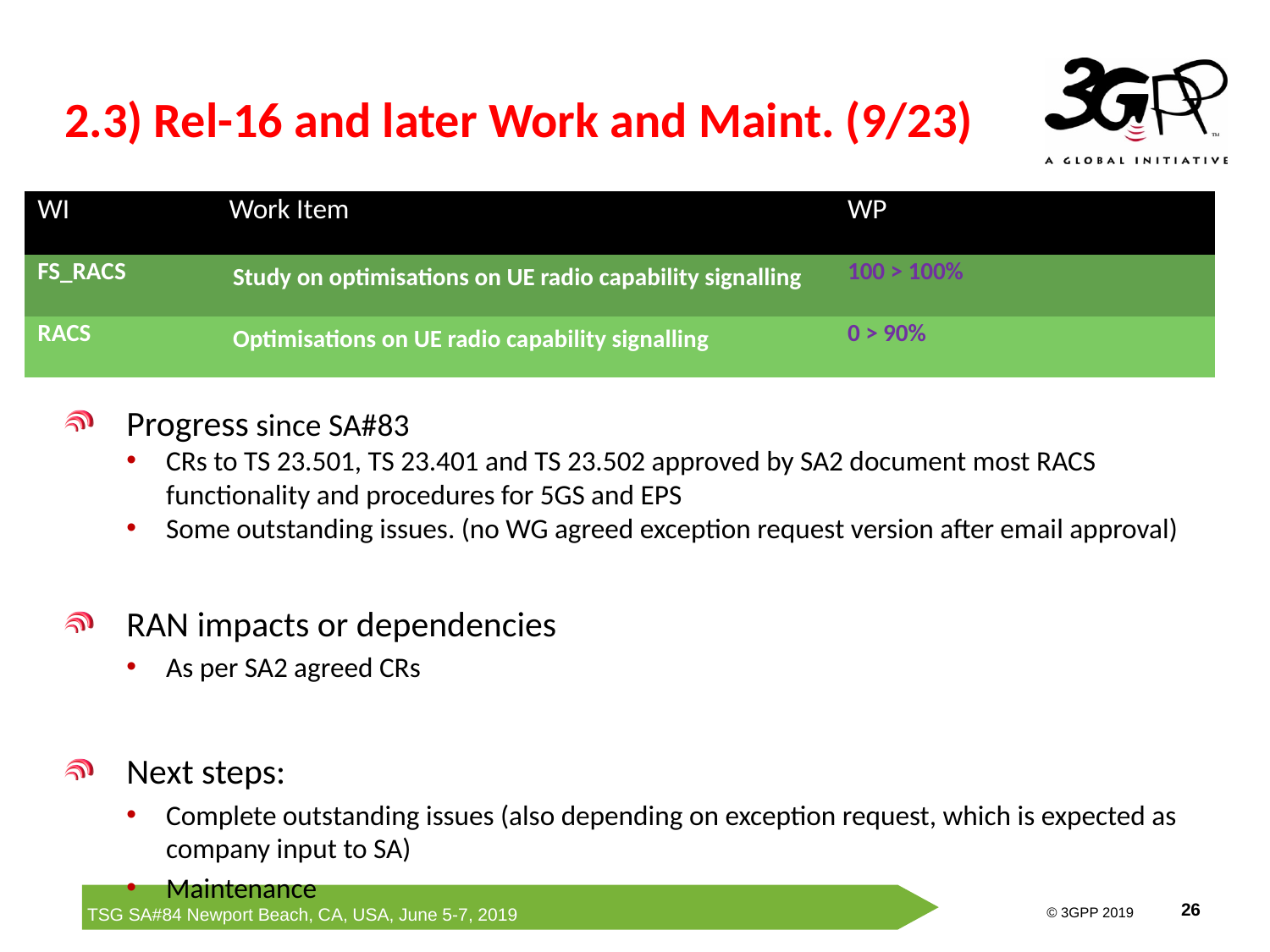

# 2.3) Rel-16 and later Work and Maint. (9/23)
| WI | Work Item | WP |  |  |
| --- | --- | --- | --- | --- |
| FS\_RACS | Study on optimisations on UE radio capability signalling | 100 > 100% |  |  |
| RACS | Optimisations on UE radio capability signalling | 0 > 90% |  |  |
Progress since SA#83
CRs to TS 23.501, TS 23.401 and TS 23.502 approved by SA2 document most RACS functionality and procedures for 5GS and EPS
Some outstanding issues. (no WG agreed exception request version after email approval)

RAN impacts or dependencies
As per SA2 agreed CRs

Next steps:
Complete outstanding issues (also depending on exception request, which is expected as company input to SA)
Maintenance